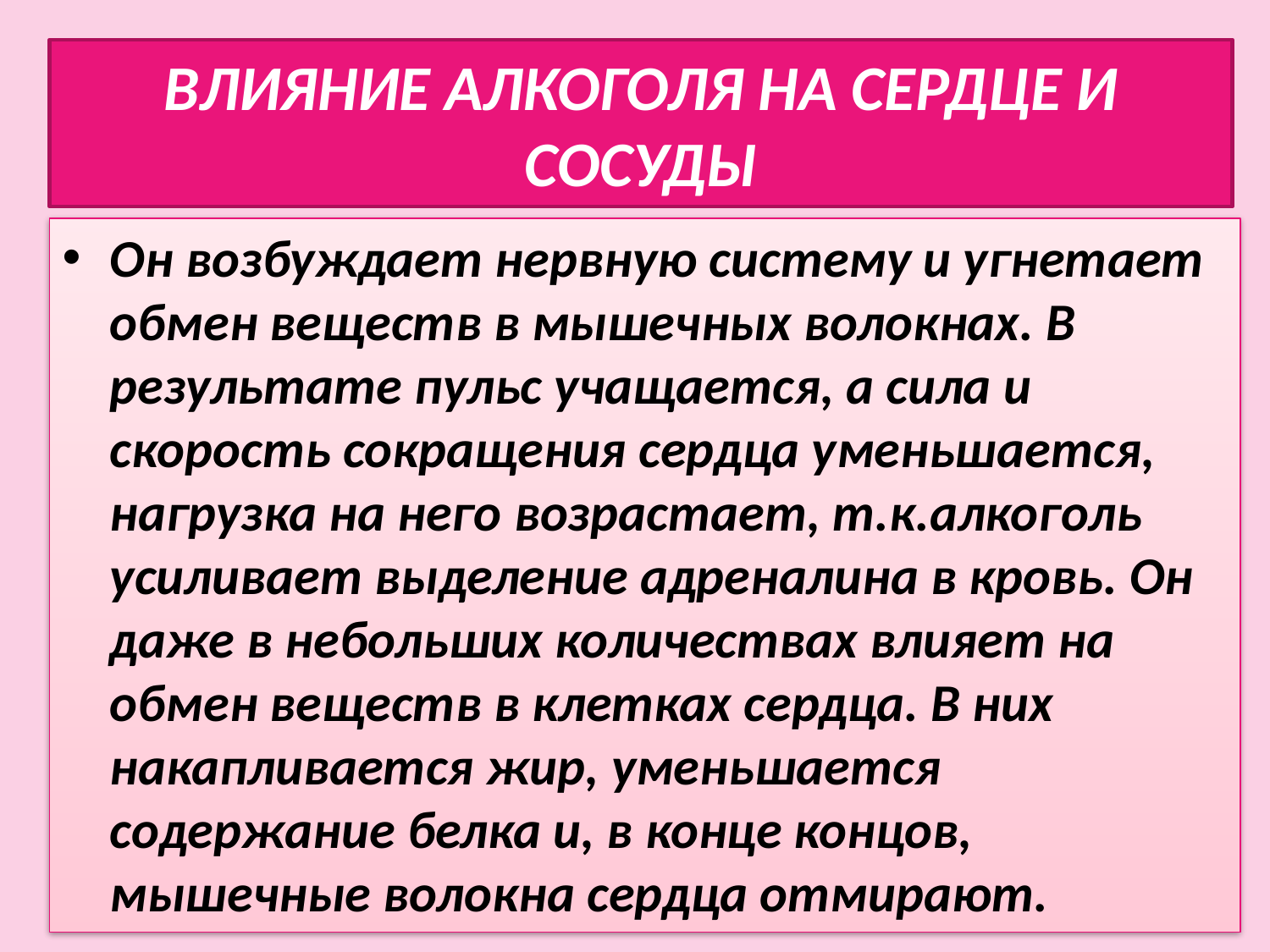

# ВЛИЯНИЕ АЛКОГОЛЯ НА СЕРДЦЕ И СОСУДЫ
Он возбуждает нервную систему и угнетает обмен веществ в мышечных волокнах. В результате пульс учащается, а сила и скорость сокращения сердца уменьшается, нагрузка на него возрастает, т.к.алкоголь усиливает выделение адреналина в кровь. Он даже в небольших количествах влияет на обмен веществ в клетках сердца. В них накапливается жир, уменьшается содержание белка и, в конце концов, мышечные волокна сердца отмирают.